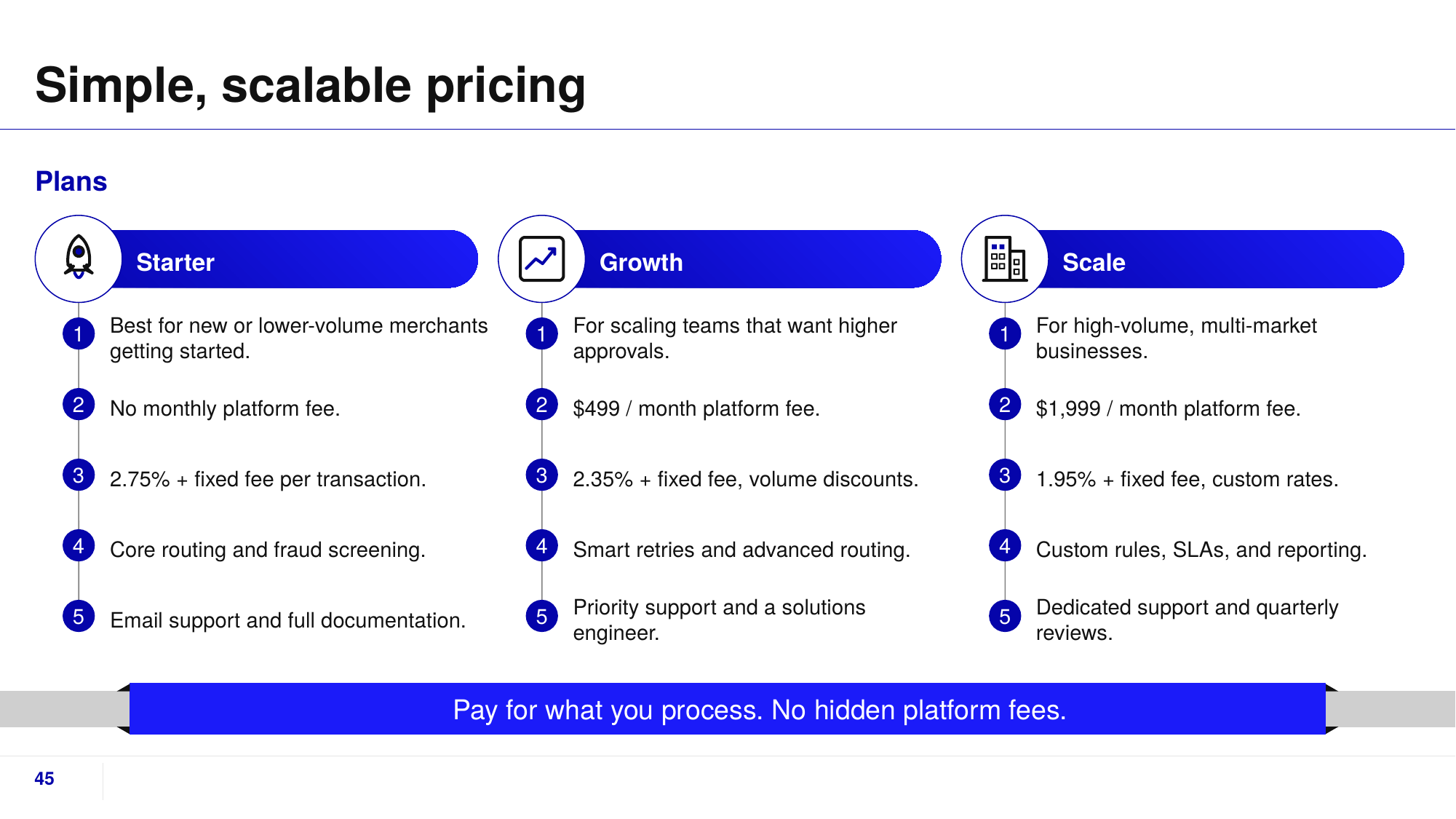

# Simple, scalable pricing
Plans

Starter
Growth
Scale
Best for new or lower-volume merchants getting started.
For scaling teams that want higher approvals.
For high-volume, multi-market businesses.
1
1
1
2
2
2
No monthly platform fee.
$499 / month platform fee.
$1,999 / month platform fee.
3
3
3
2.75% + fixed fee per transaction.
2.35% + fixed fee, volume discounts.
1.95% + fixed fee, custom rates.
4
4
4
Core routing and fraud screening.
Smart retries and advanced routing.
Custom rules, SLAs, and reporting.
Priority support and a solutions engineer.
Dedicated support and quarterly reviews.
5
5
5
Email support and full documentation.
Pay for what you process. No hidden platform fees.

45